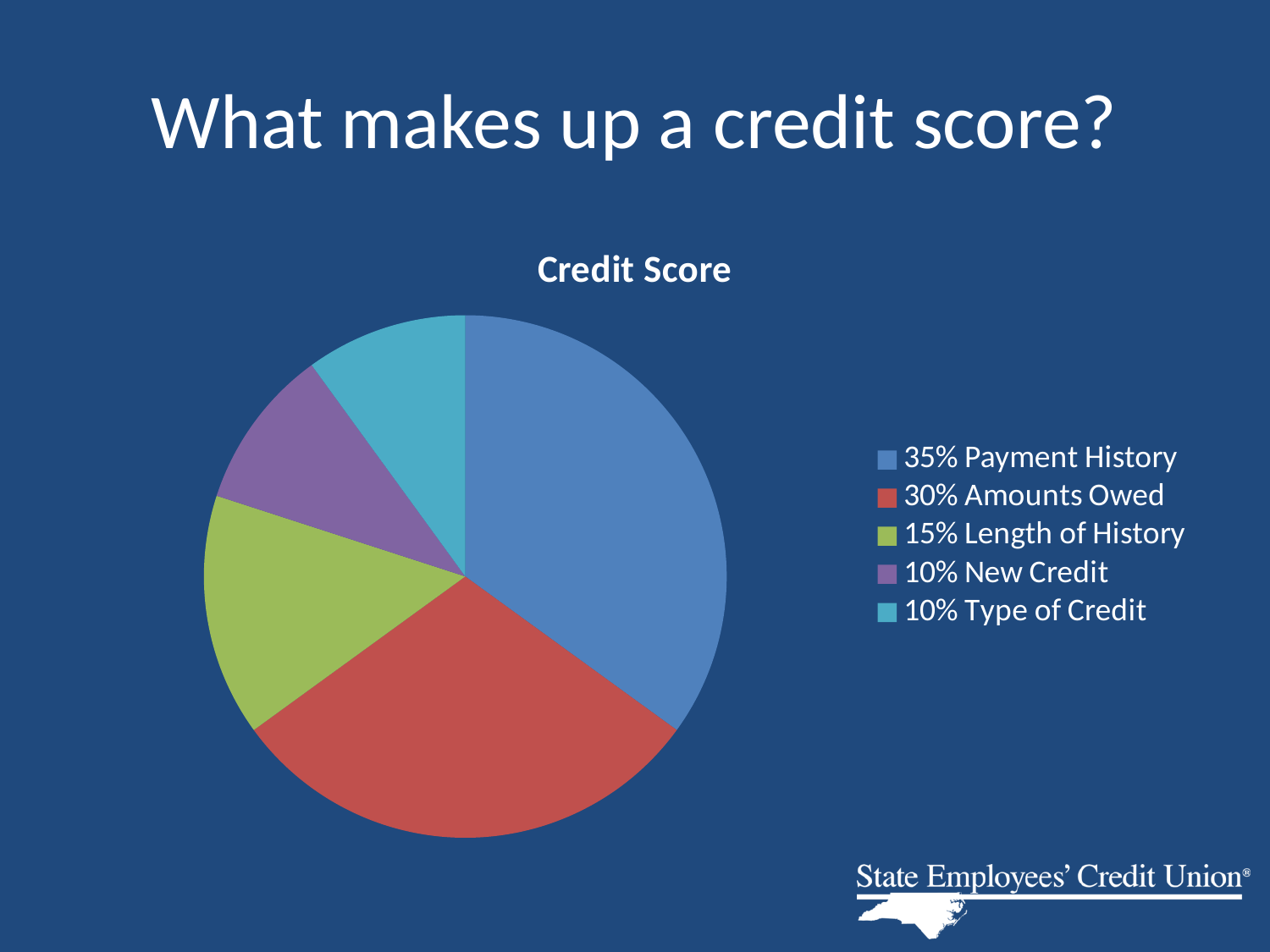

# What makes up a credit score?

### Chart:

| Category | Credit Score |
|---|---|
| 35% Payment History | 35.0 |
| 30% Amounts Owed | 30.0 |
| 15% Length of History | 15.0 |
| 10% New Credit | 10.0 |
| 10% Type of Credit | 10.0 |